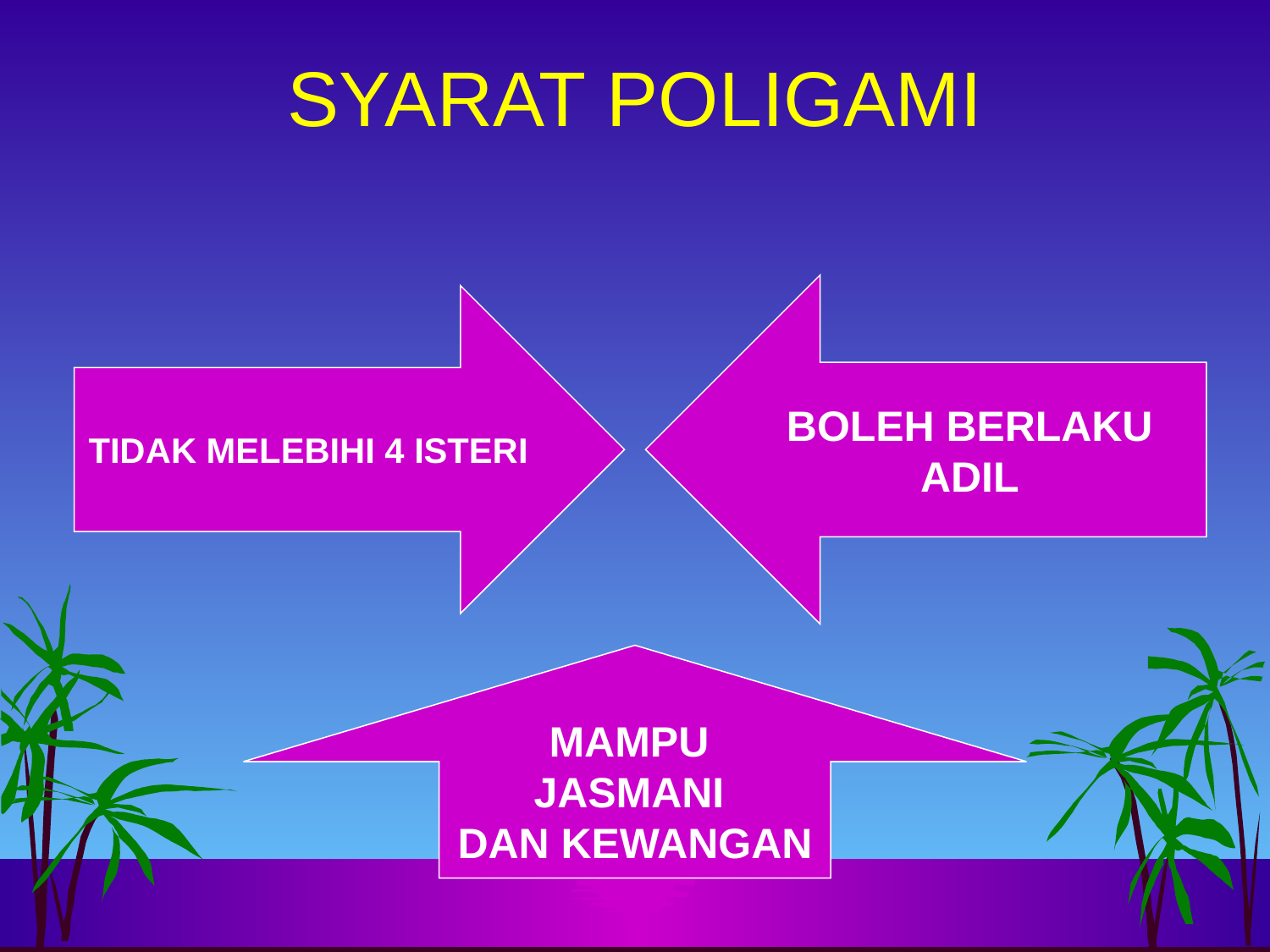

# SYARAT POLIGAMI

BOLEH BERLAKU ADIL
TIDAK MELEBIHI 4 ISTERI
MAMPU
JASMANI
DAN KEWANGAN